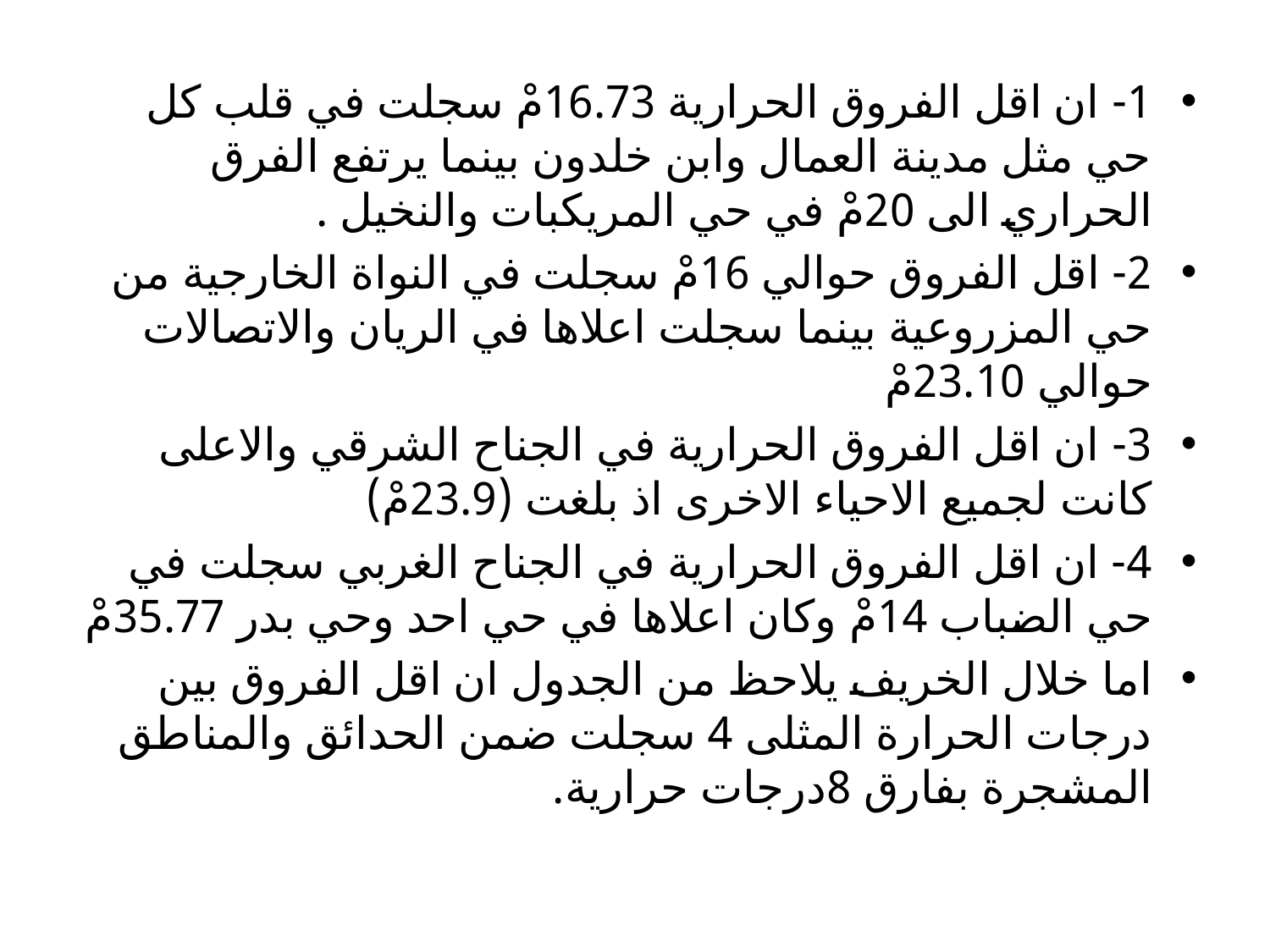

1- ان اقل الفروق الحرارية 16.73مْ سجلت في قلب كل حي مثل مدينة العمال وابن خلدون بينما يرتفع الفرق الحراري الى 20مْ في حي المريكبات والنخيل .
2- اقل الفروق حوالي 16مْ سجلت في النواة الخارجية من حي المزروعية بينما سجلت اعلاها في الريان والاتصالات حوالي 23.10مْ
3- ان اقل الفروق الحرارية في الجناح الشرقي والاعلى كانت لجميع الاحياء الاخرى اذ بلغت (23.9مْ)
4- ان اقل الفروق الحرارية في الجناح الغربي سجلت في حي الضباب 14مْ وكان اعلاها في حي احد وحي بدر 35.77مْ
اما خلال الخريف يلاحظ من الجدول ان اقل الفروق بين درجات الحرارة المثلى 4 سجلت ضمن الحدائق والمناطق المشجرة بفارق 8درجات حرارية.